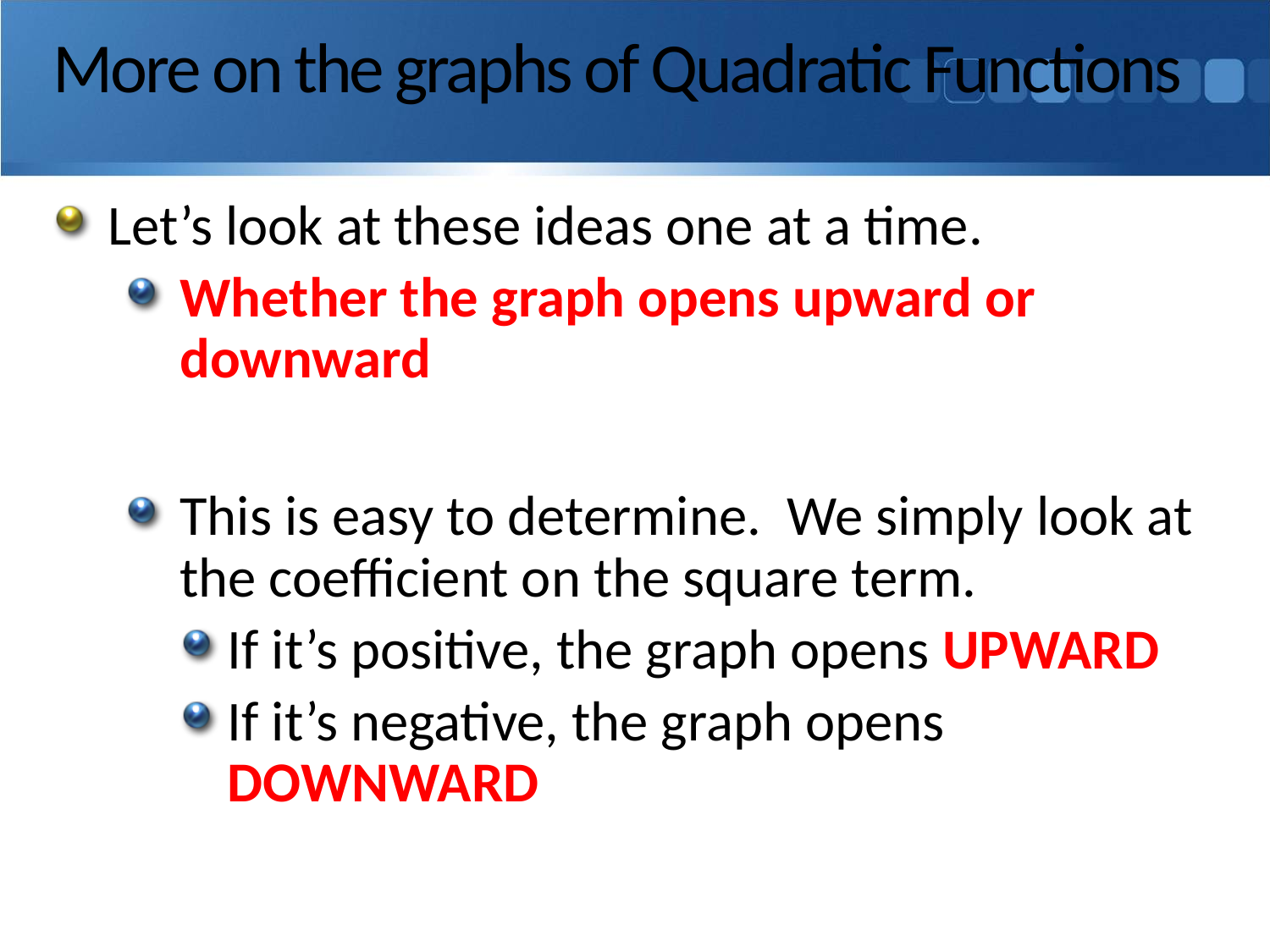

# More on the graphs of Quadratic Functions
Let’s look at these ideas one at a time.
Whether the graph opens upward or downward

This is easy to determine.  We simply look at the coefficient on the square term.
If it’s positive, the graph opens UPWARD
If it’s negative, the graph opens DOWNWARD